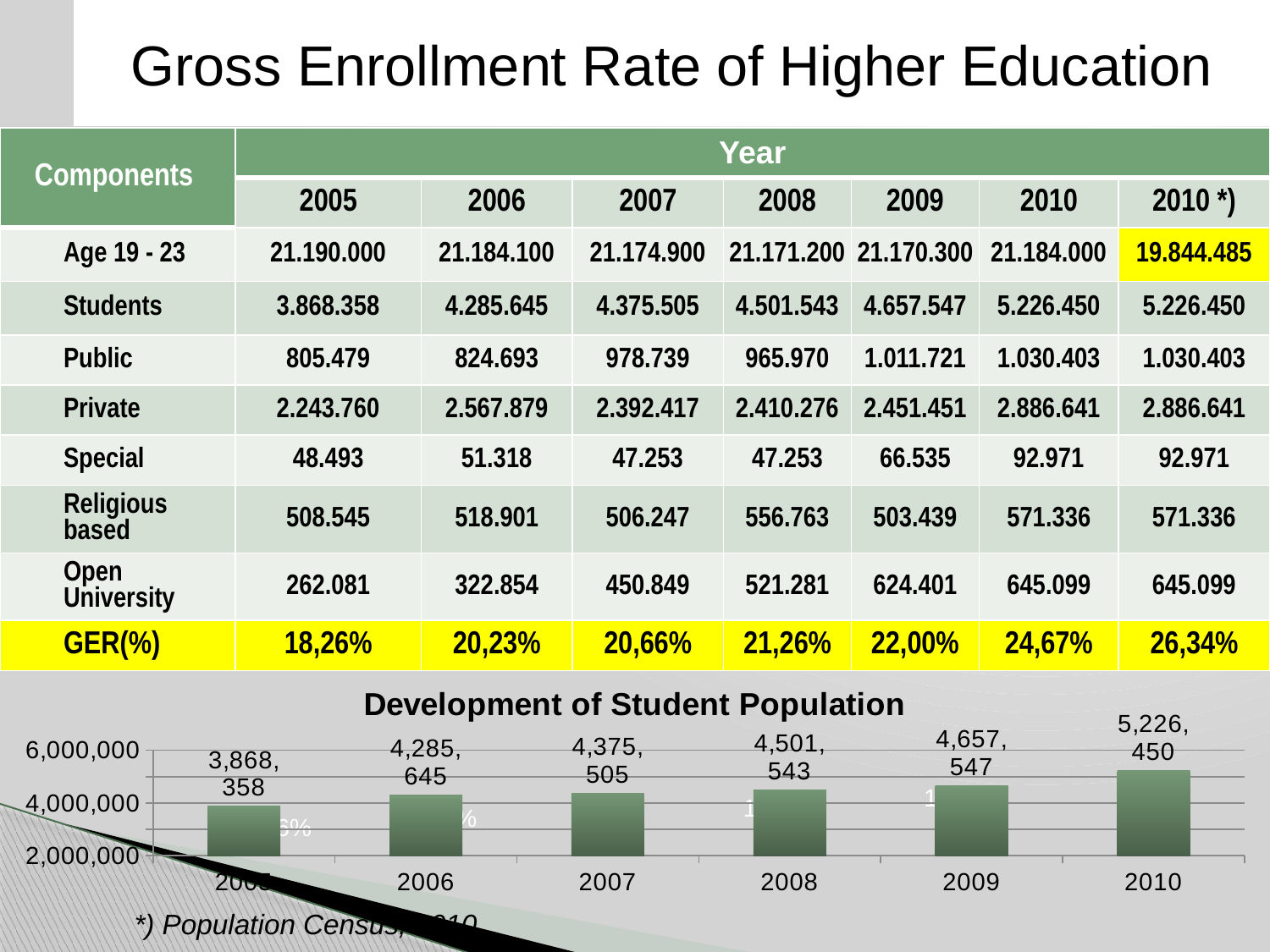

Gross Enrollment Rate of Higher Education
| Components | Year |  |  |  |  |  |  |
| --- | --- | --- | --- | --- | --- | --- | --- |
|  | 2005 | 2006 | 2007 | 2008 | 2009 | 2010 | 2010 \*) |
| Age 19 - 23 | 21.190.000 | 21.184.100 | 21.174.900 | 21.171.200 | 21.170.300 | 21.184.000 | 19.844.485 |
| Students | 3.868.358 | 4.285.645 | 4.375.505 | 4.501.543 | 4.657.547 | 5.226.450 | 5.226.450 |
| Public | 805.479 | 824.693 | 978.739 | 965.970 | 1.011.721 | 1.030.403 | 1.030.403 |
| Private | 2.243.760 | 2.567.879 | 2.392.417 | 2.410.276 | 2.451.451 | 2.886.641 | 2.886.641 |
| Special | 48.493 | 51.318 | 47.253 | 47.253 | 66.535 | 92.971 | 92.971 |
| Religious based | 508.545 | 518.901 | 506.247 | 556.763 | 503.439 | 571.336 | 571.336 |
| Open University | 262.081 | 322.854 | 450.849 | 521.281 | 624.401 | 645.099 | 645.099 |
| GER(%) | 18,26% | 20,23% | 20,66% | 21,26% | 22,00% | 24,67% | 26,34% |

### Chart:

| Category | Development of Student Population |
|---|---|
| 2005 | 3868357.9999999977 |
| 2006 | 4285645.000000001 |
| 2007 | 4375505.0 |
| 2008 | 4501543.000000001 |
| 2009 | 4657547.0 |
| 2010 | 5226450.0 |
18.36%
17.75%
16.91%
15.26%
*) Population Census, 2010